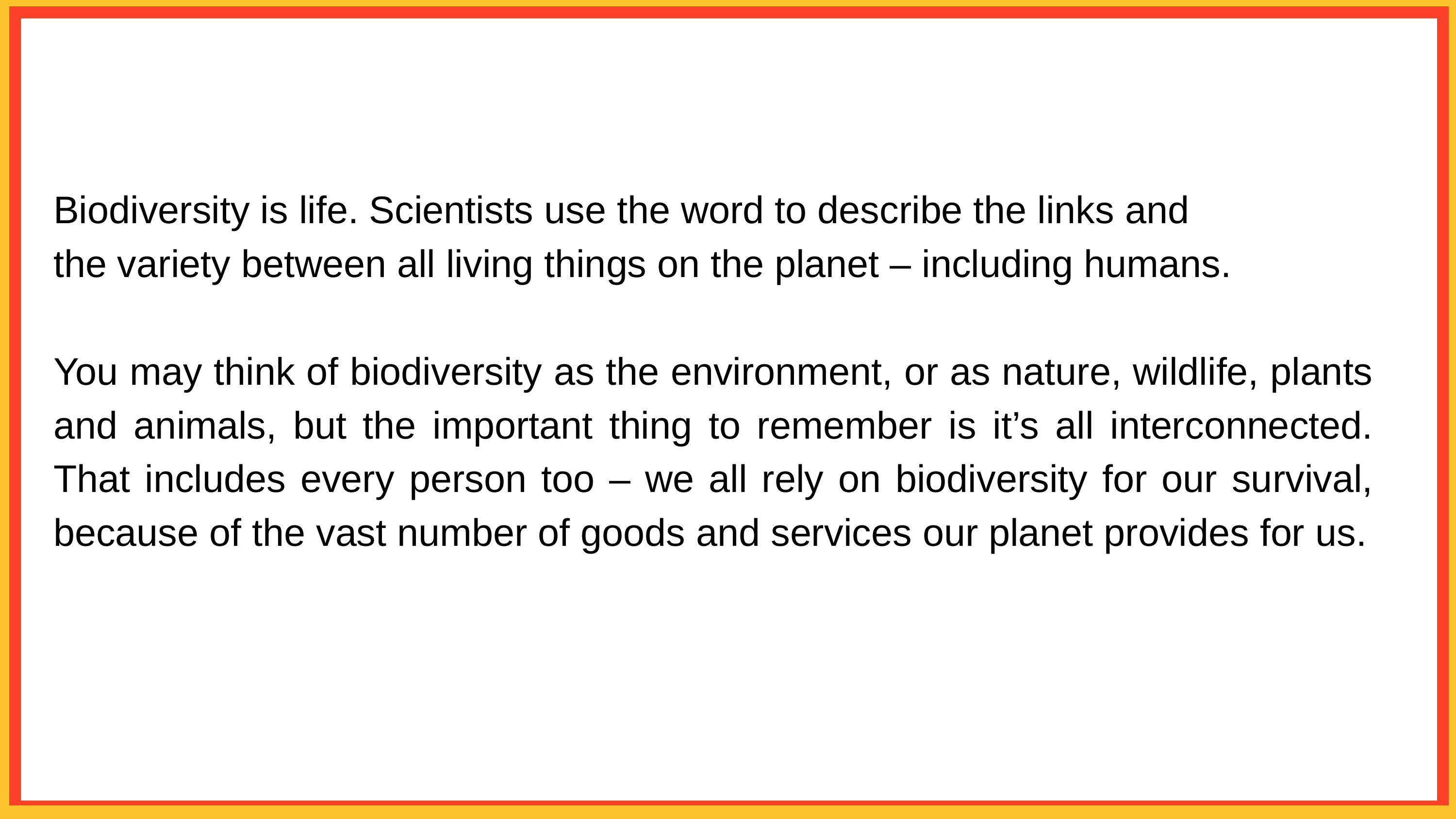

Biodiversity is life. Scientists use the word to describe the links and
the variety between all living things on the planet – including humans.

You may think of biodiversity as the environment, or as nature, wildlife, plants and animals, but the important thing to remember is it’s all interconnected. That includes every person too – we all rely on biodiversity for our survival, because of the vast number of goods and services our planet provides for us.